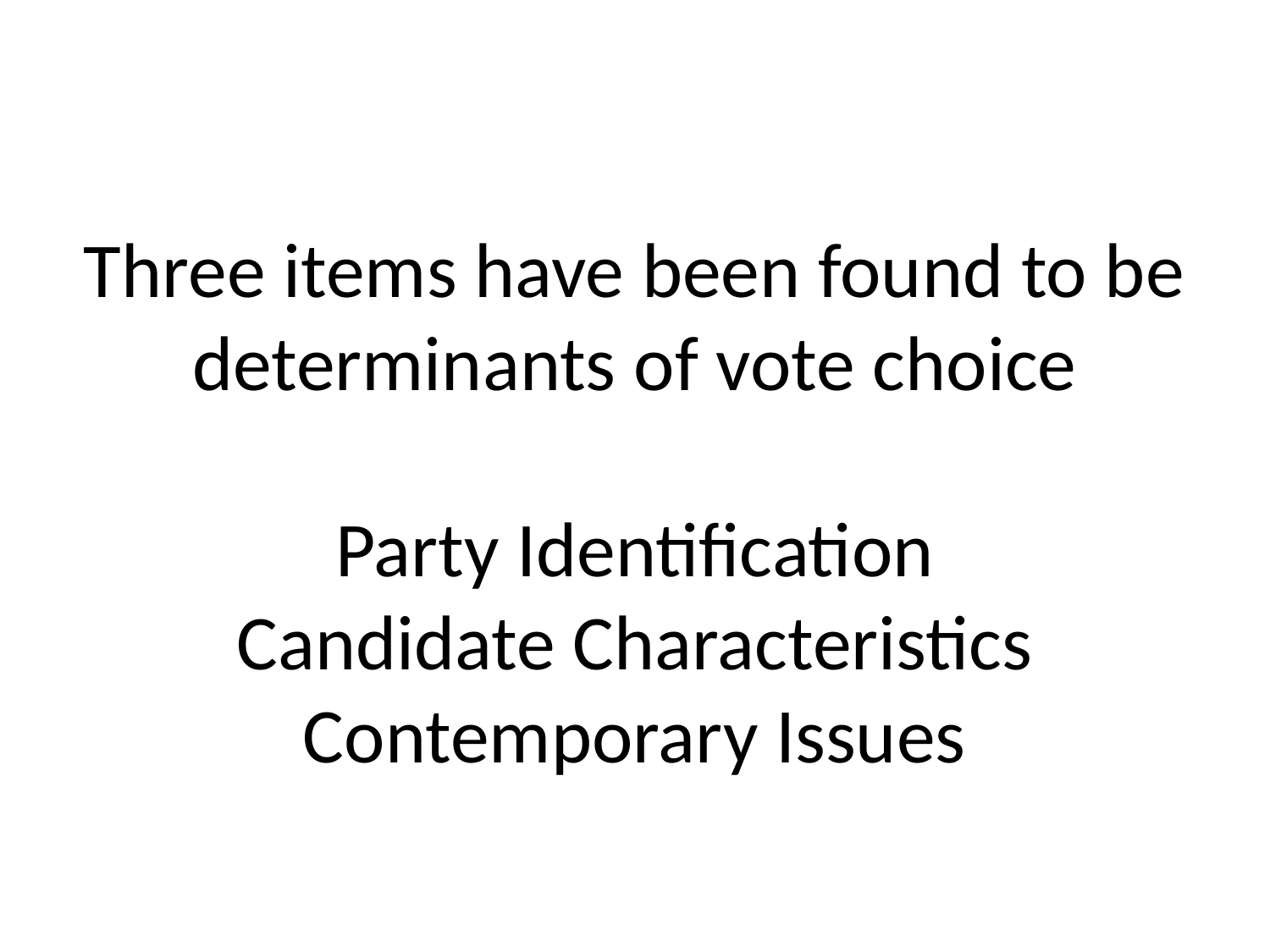

# Three items have been found to be determinants of vote choice Party Identification Candidate Characteristics Contemporary Issues